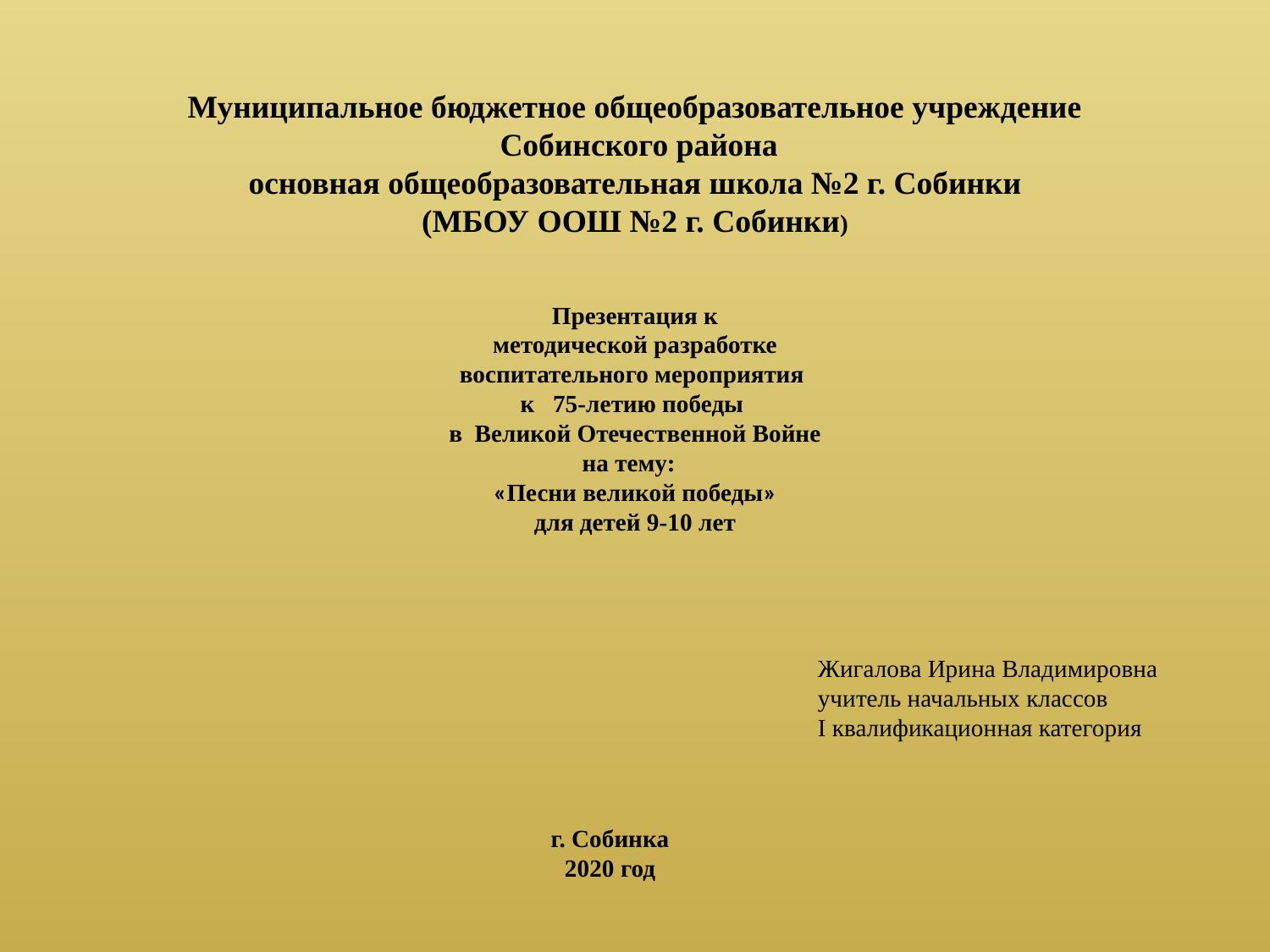

Муниципальное бюджетное общеобразовательное учреждение
 Собинского района
основная общеобразовательная школа №2 г. Собинки
(МБОУ ООШ №2 г. Собинки)

Презентация к
методической разработке
воспитательного мероприятия
к   75-летию победы
в  Великой Отечественной Войне
на тему:
«Песни великой победы»
для детей 9-10 лет
Жигалова Ирина Владимировна
учитель начальных классов
I квалификационная категория
г. Собинка
2020 год